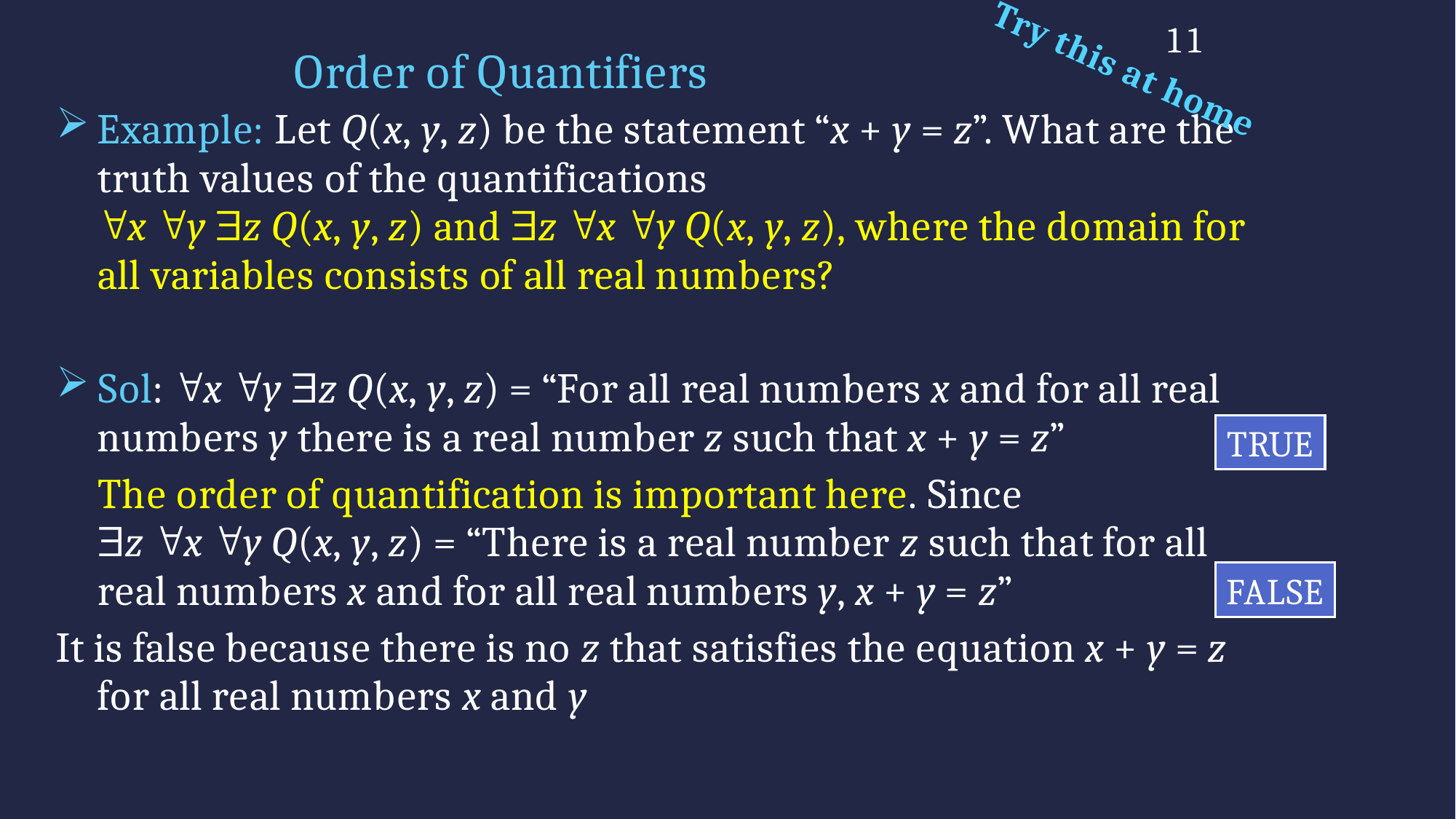

11
# Order of Quantifiers
Try this at home
Example: Let Q(x, y, z) be the statement “x + y = z”. What are the truth values of the quantifications
∀x ∀y ∃z Q(x, y, z) and ∃z ∀x ∀y Q(x, y, z), where the domain for all variables consists of all real numbers?

Sol: ∀x ∀y ∃z Q(x, y, z) = “For all real numbers x and for all real numbers y there is a real number z such that x + y = z”
	The order of quantification is important here. Since
∃z ∀x ∀y Q(x, y, z) = “There is a real number z such that for all real numbers x and for all real numbers y, x + y = z”
It is false because there is no z that satisfies the equation x + y = z for all real numbers x and y
TRUE
FALSE